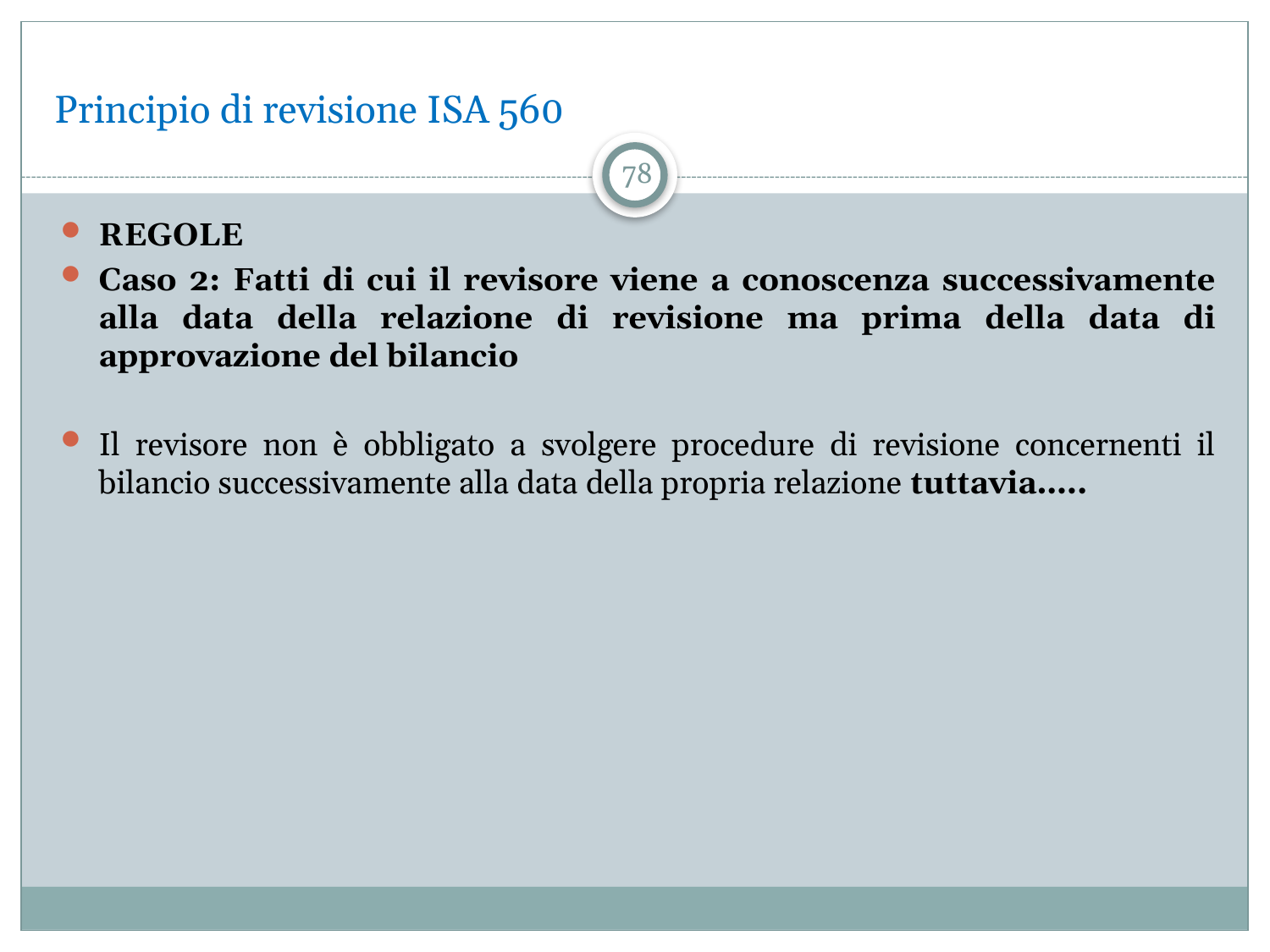

# Principio di revisione ISA 560
78
REGOLE
Caso 2: Fatti di cui il revisore viene a conoscenza successivamente alla data della relazione di revisione ma prima della data di approvazione del bilancio

Il revisore non è obbligato a svolgere procedure di revisione concernenti il bilancio successivamente alla data della propria relazione tuttavia…..